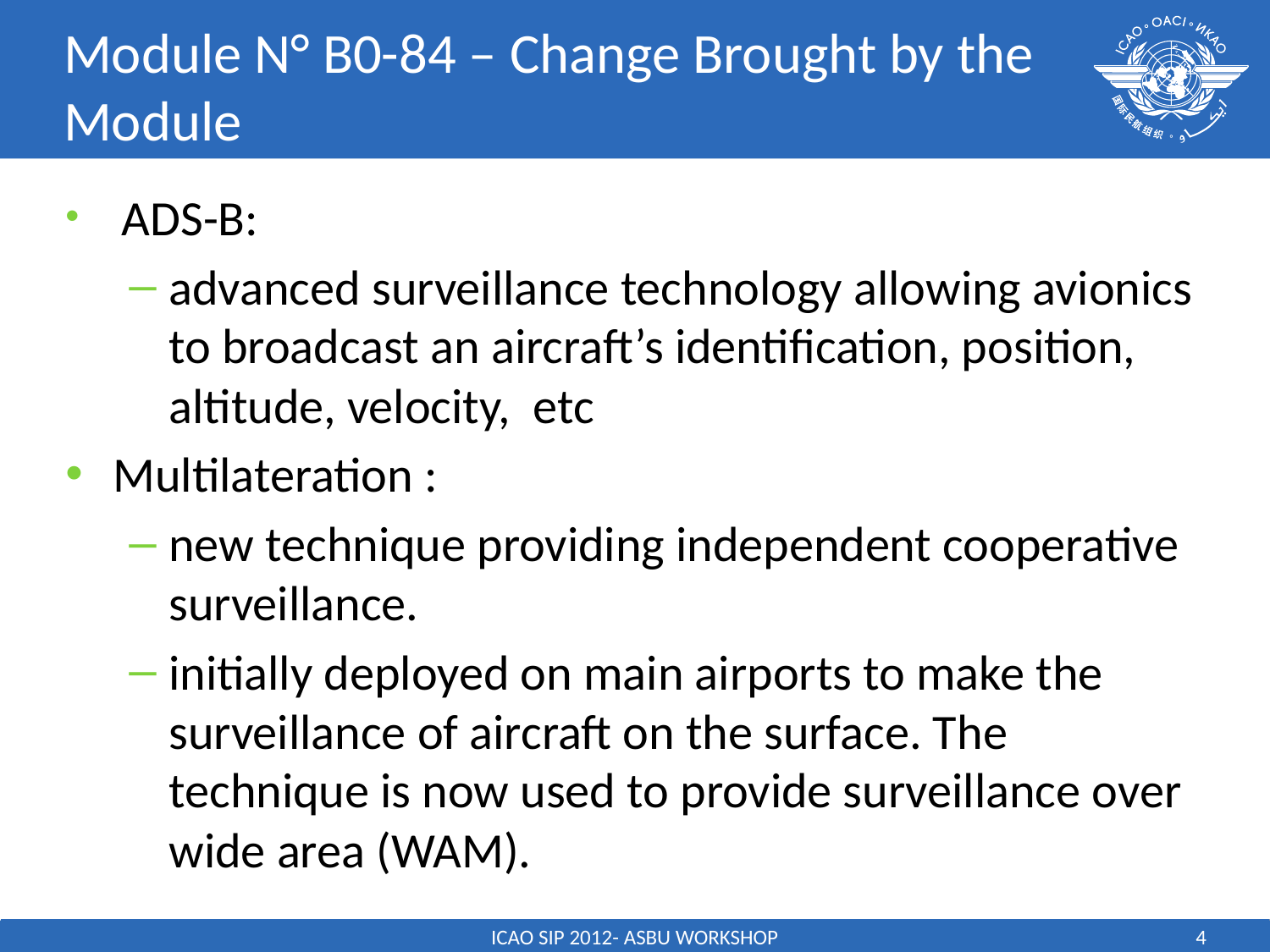

# Module N° B0-84 – Change Brought by the Module
 ADS-B:
advanced surveillance technology allowing avionics to broadcast an aircraft’s identification, position, altitude, velocity,  etc
Multilateration :
new technique providing independent cooperative surveillance.
initially deployed on main airports to make the surveillance of aircraft on the surface. The technique is now used to provide surveillance over wide area (WAM).
ICAO SIP 2012- ASBU WORKSHOP
4